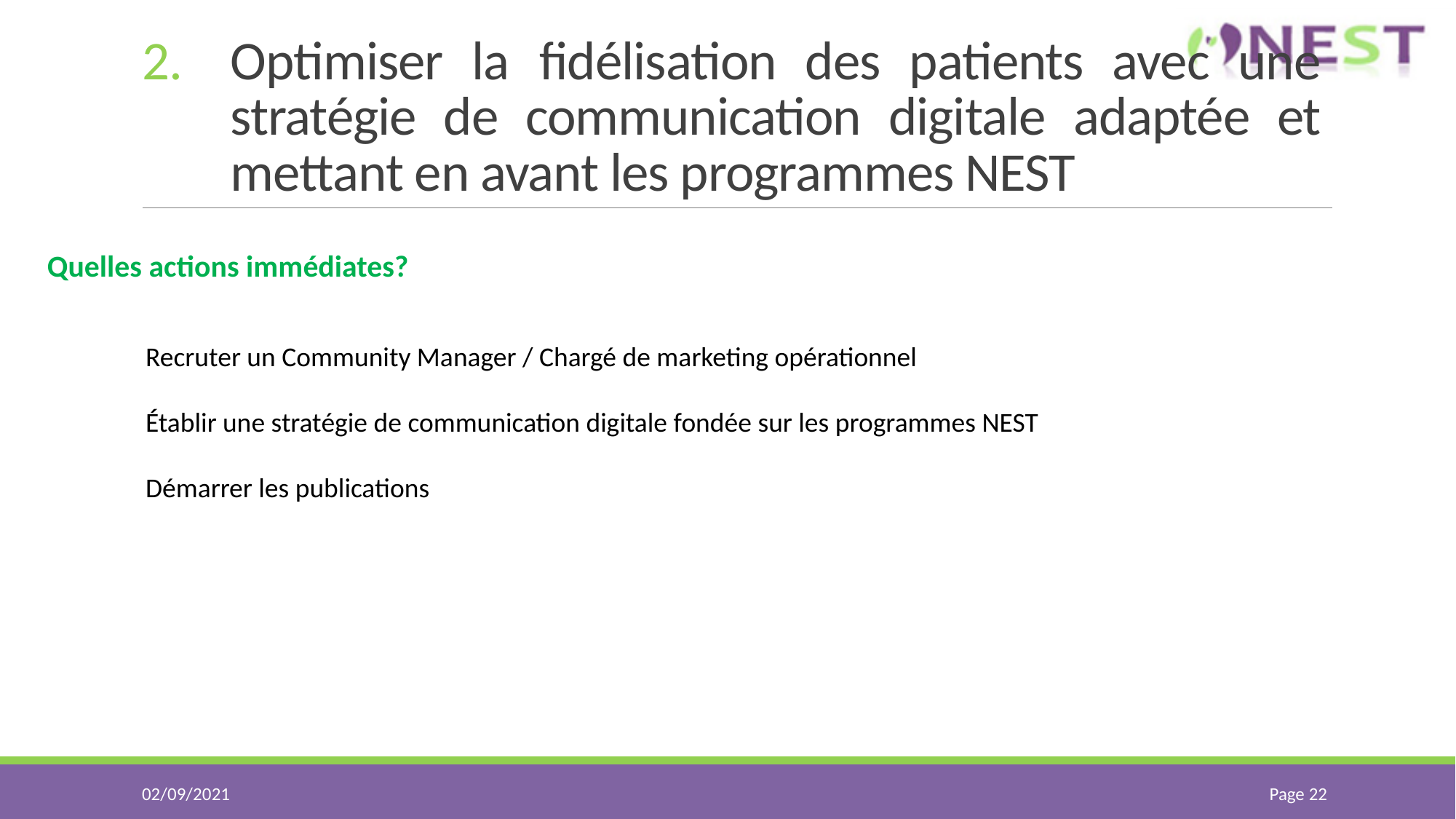

# Optimiser la fidélisation des patients avec une stratégie de communication digitale adaptée et mettant en avant les programmes NEST
Quelles actions immédiates?
Recruter un Community Manager / Chargé de marketing opérationnel

Établir une stratégie de communication digitale fondée sur les programmes NEST

Démarrer les publications

02/09/2021
Page 22